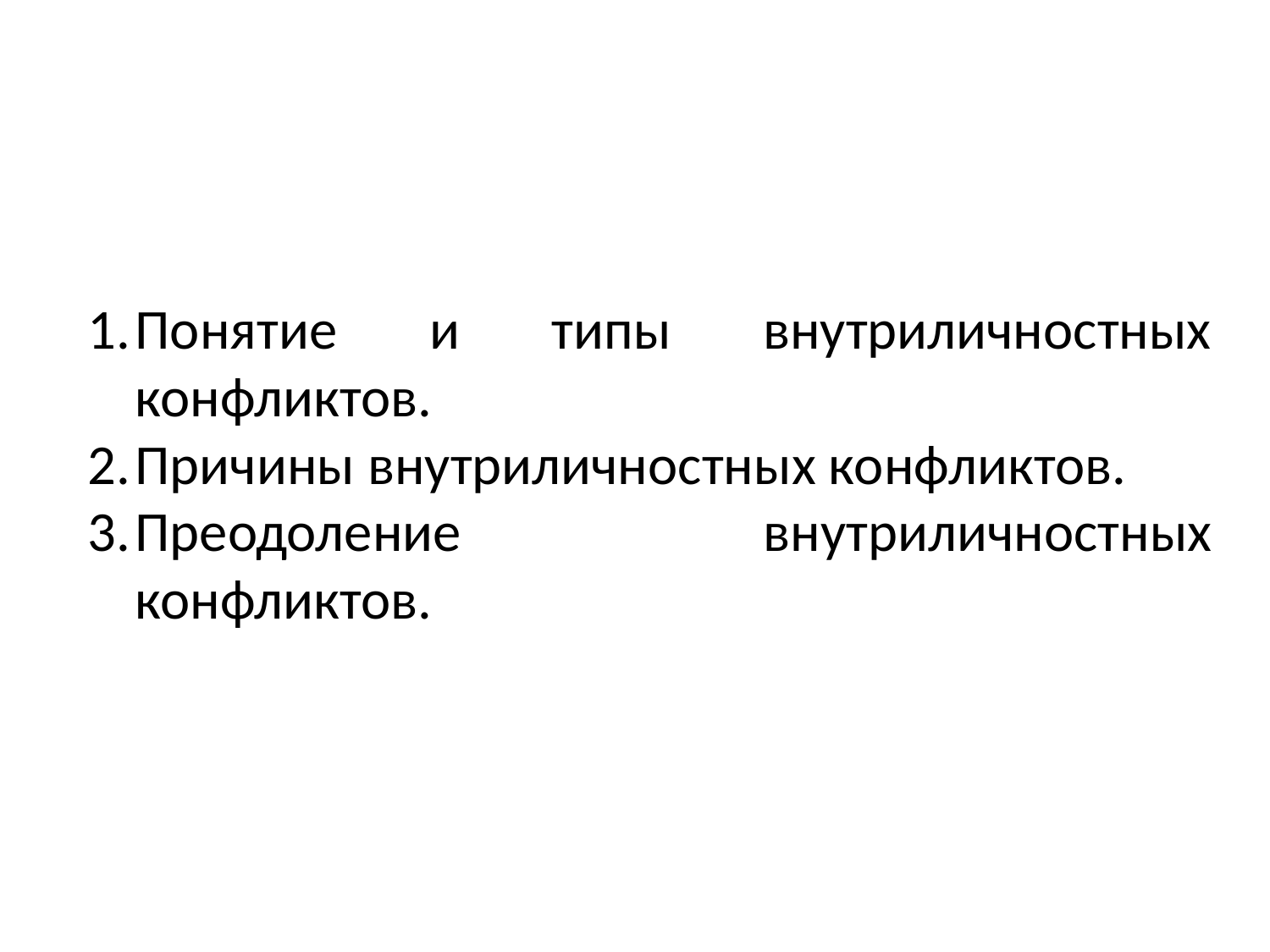

Понятие и типы внутриличностных конфликтов.
Причины внутриличностных конфликтов.
Преодоление внутриличностных конфликтов.